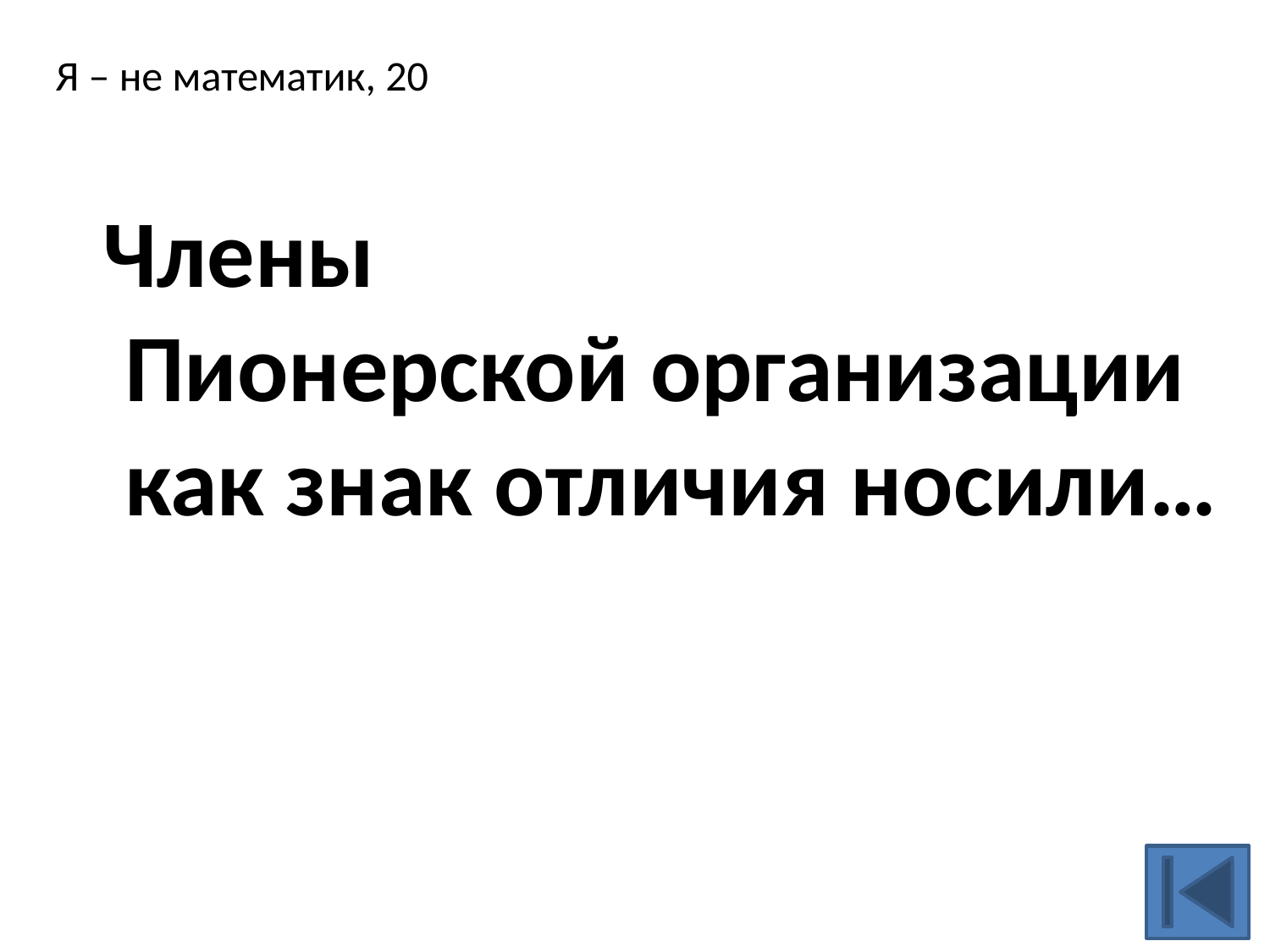

Я – не математик, 20
Члены
 Пионерской организации
 как знак отличия носили…